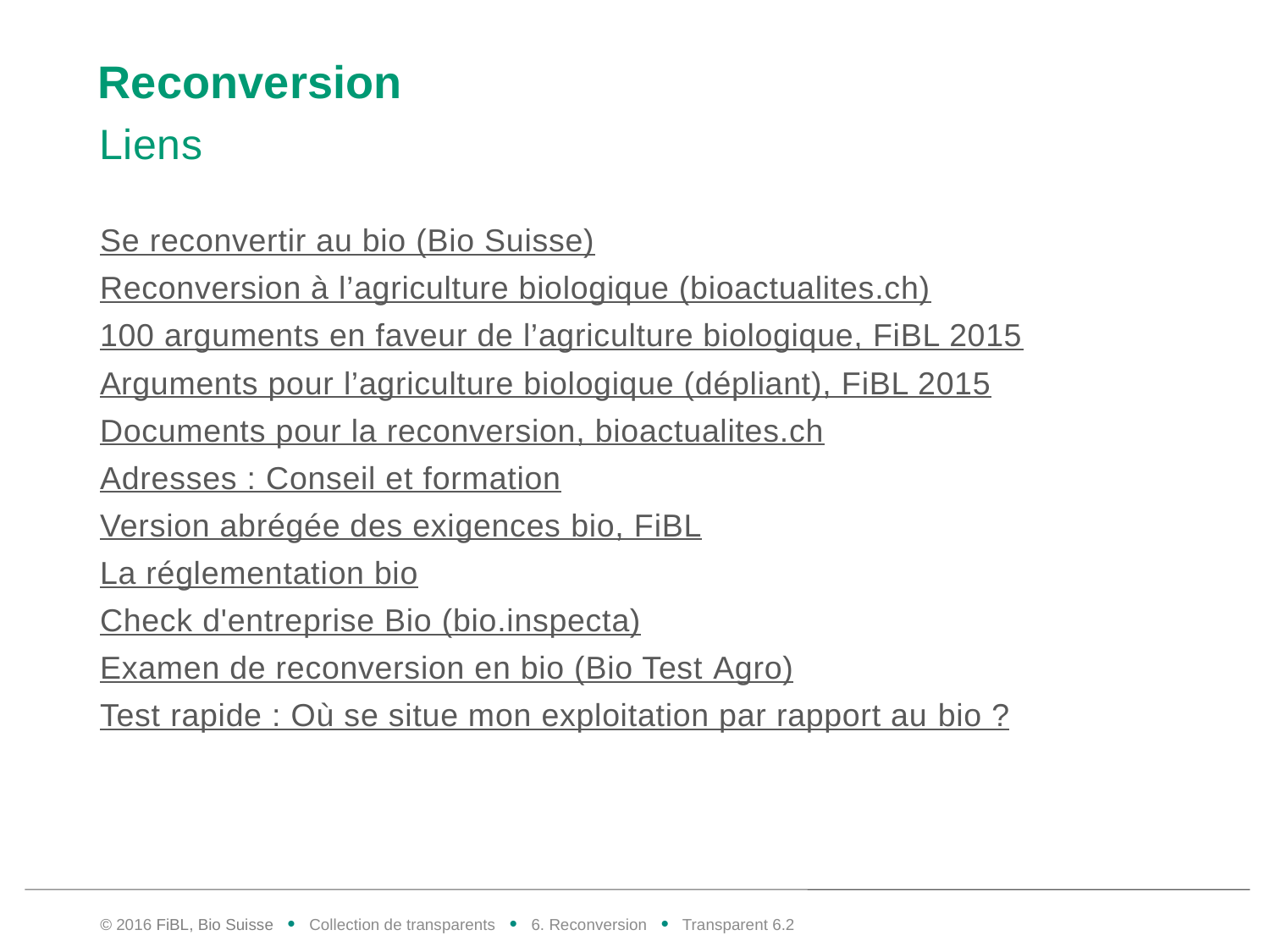

# Reconversion
Liens
Se reconvertir au bio (Bio Suisse)
Reconversion à l’agriculture biologique (bioactualites.ch)
100 arguments en faveur de l’agriculture biologique, FiBL 2015
Arguments pour l’agriculture biologique (dépliant), FiBL 2015
Documents pour la reconversion, bioactualites.ch
Adresses : Conseil et formation
Version abrégée des exigences bio, FiBL
La réglementation bio
Check d'entreprise Bio (bio.inspecta)
Examen de reconversion en bio (Bio Test Agro)
Test rapide : Où se situe mon exploitation par rapport au bio ?

© 2016 FiBL, Bio Suisse   •   Collection de transparents   •   6. Reconversion   •   Transparent 6.2